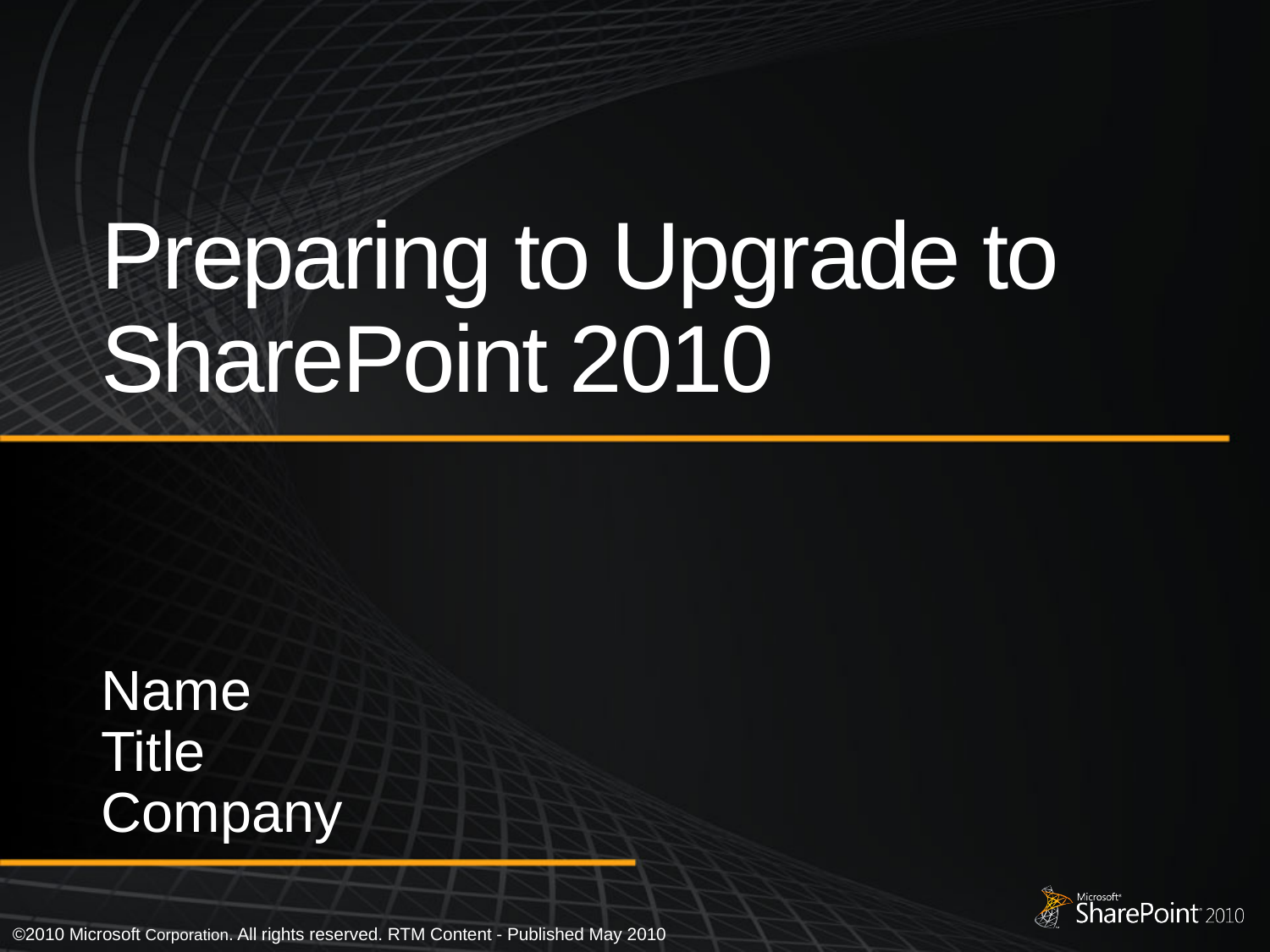

# Preparing to Upgrade to SharePoint 2010
Name
Title
Company